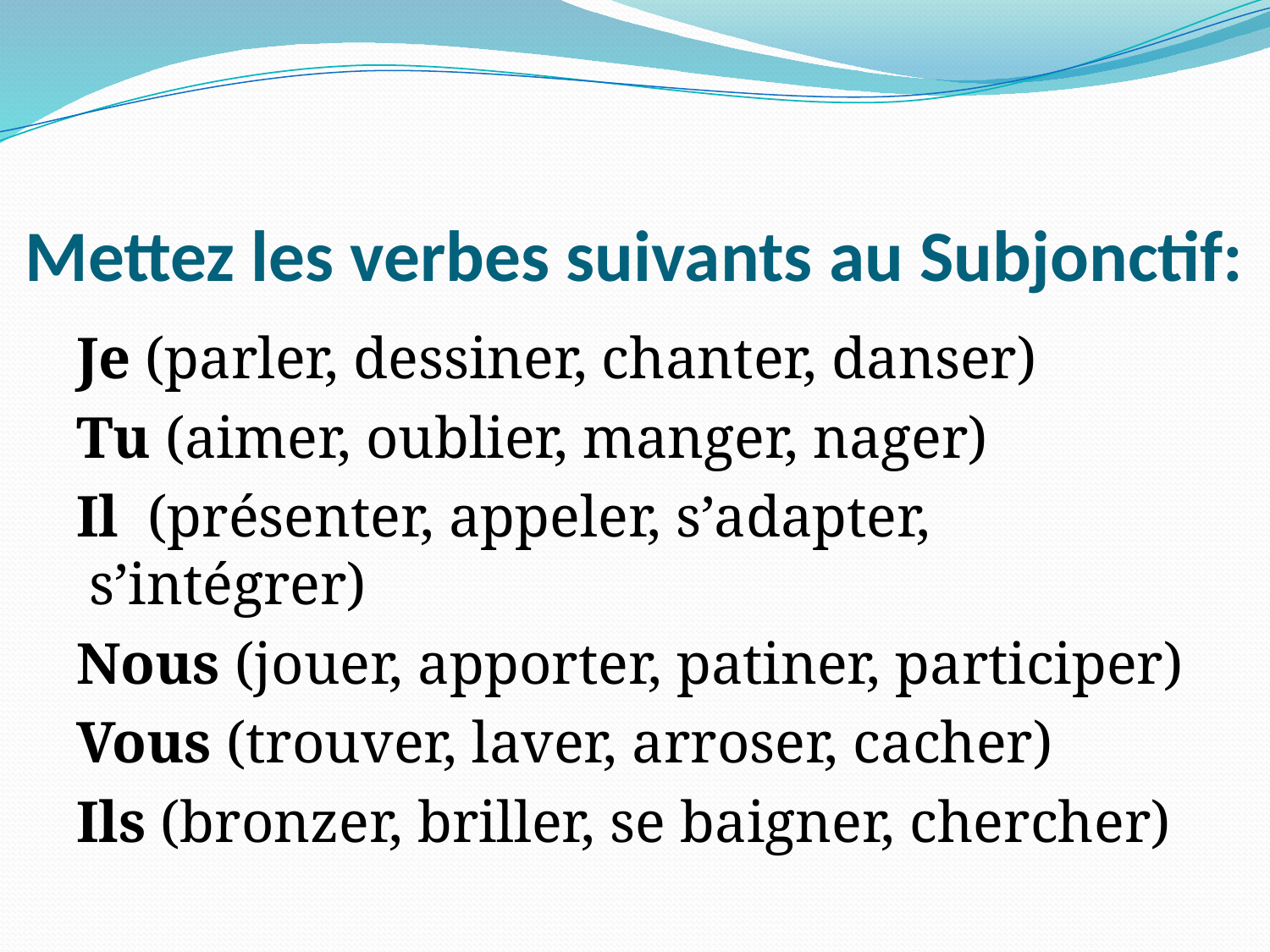

# Mettez les verbes suivants au Subjonctif:
Je (parler, dessiner, chanter, danser)
Tu (aimer, oublier, manger, nager)
Il  (présenter, appeler, s’adapter, s’intégrer)
Nous (jouer, apporter, patiner, participer)
Vous (trouver, laver, arroser, cacher)
Ils (bronzer, briller, se baigner, chercher)